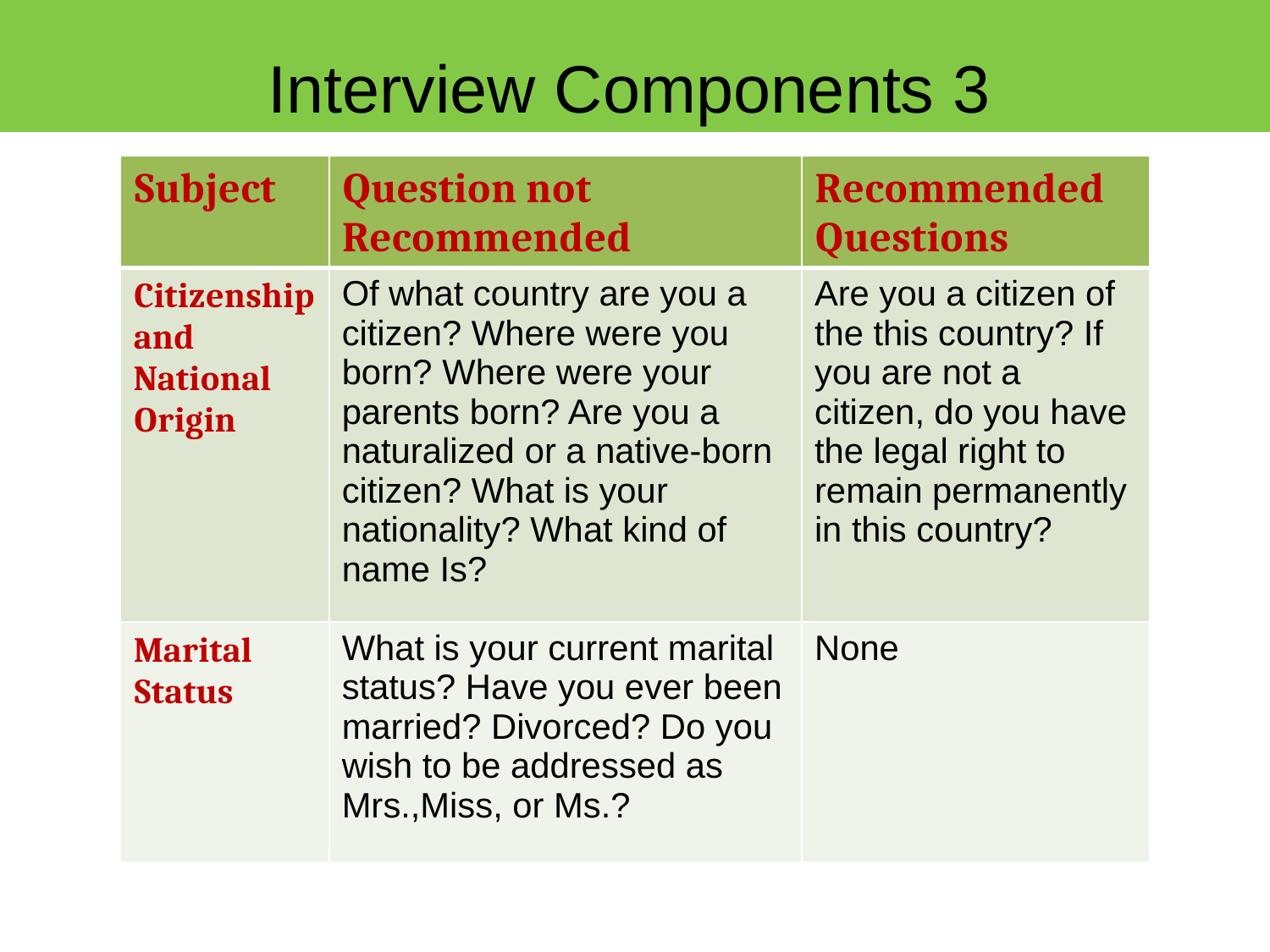

Interview Components 3

| Subject | Question not Recommended | Recommended Questions |
| --- | --- | --- |
| Citizenship and National Origin | Of what country are you a citizen? Where were you born? Where were your parents born? Are you a naturalized or a native-born citizen? What is your nationality? What kind of name Is? | Are you a citizen of the this country? If you are not a citizen, do you have the legal right to remain permanently in this country? |
| Marital Status | What is your current marital status? Have you ever been married? Divorced? Do you wish to be addressed as Mrs.,Miss, or Ms.? | None |